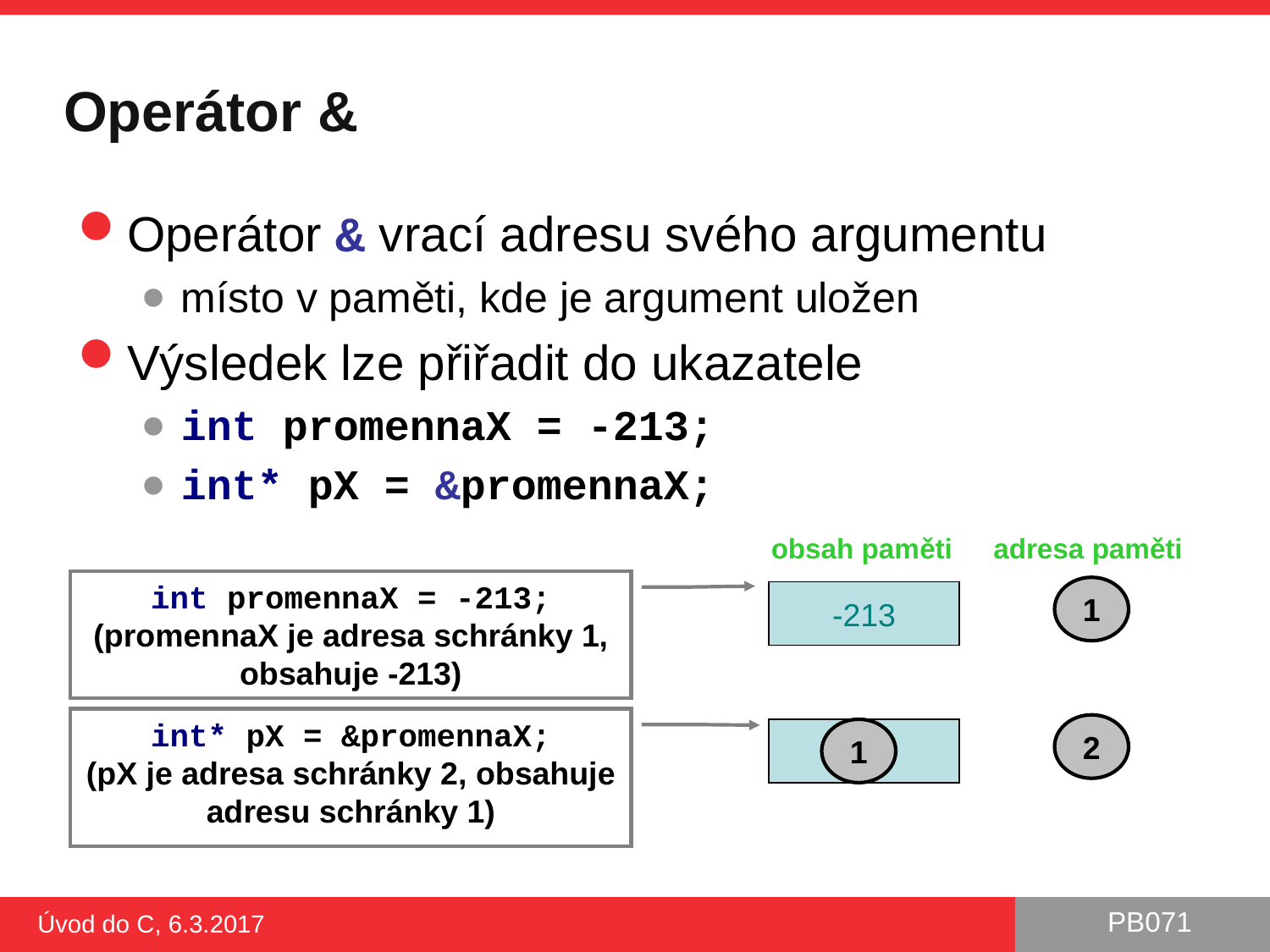

# Operátor &
Operátor & vrací adresu svého argumentu
místo v paměti, kde je argument uložen
Výsledek lze přiřadit do ukazatele
int promennaX = -213;
int* pX = &promennaX;
obsah paměti
adresa paměti
int promennaX = -213;
(promennaX je adresa schránky 1, obsahuje -213)
1
-213
int* pX = &promennaX;
(pX je adresa schránky 2, obsahuje adresu schránky 1)
2

1
Úvod do C, 6.3.2017